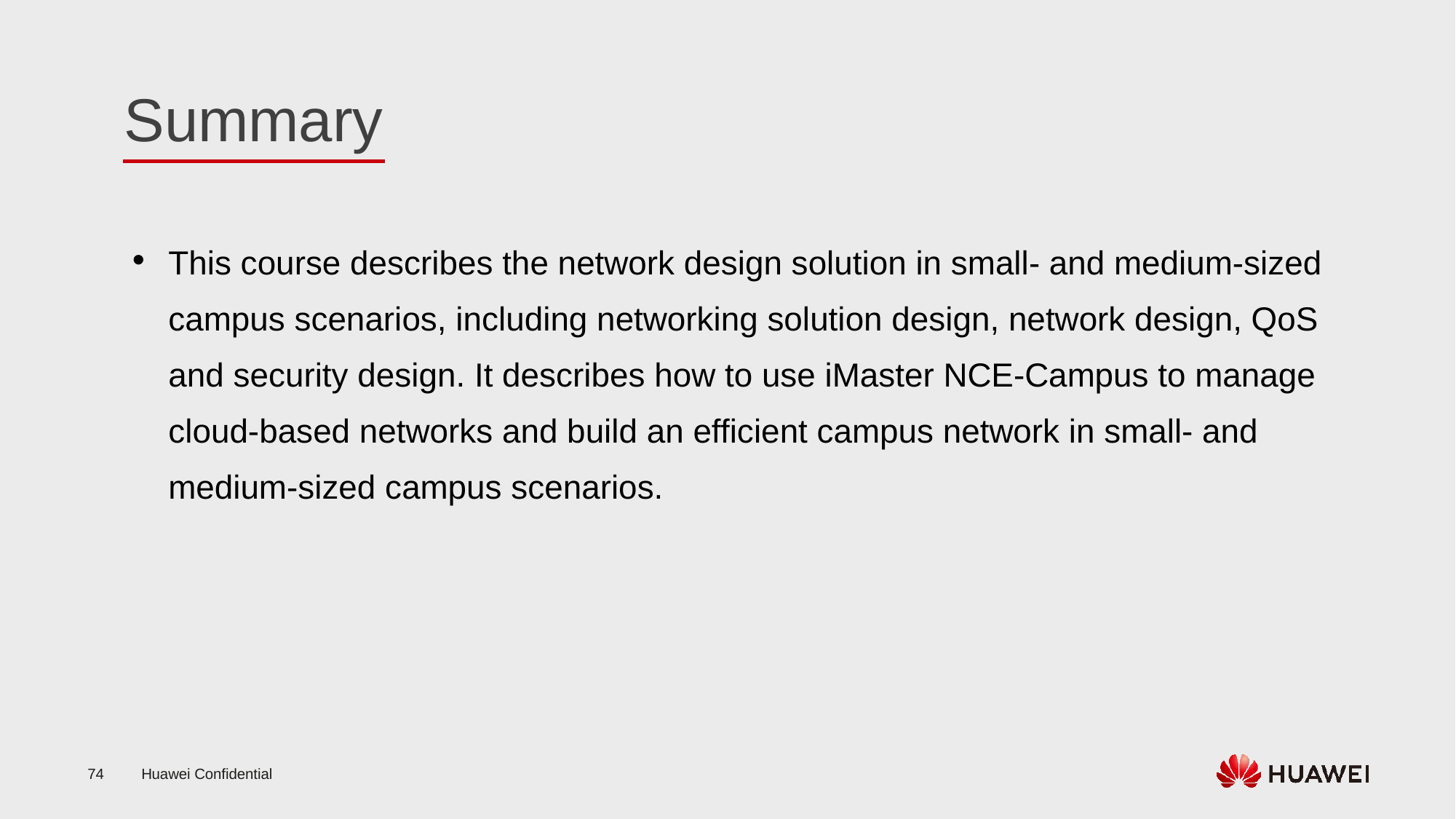

This course describes the network design solution in small- and medium-sized campus scenarios, including networking solution design, network design, QoS and security design. It describes how to use iMaster NCE-Campus to manage cloud-based networks and build an efficient campus network in small- and medium-sized campus scenarios.